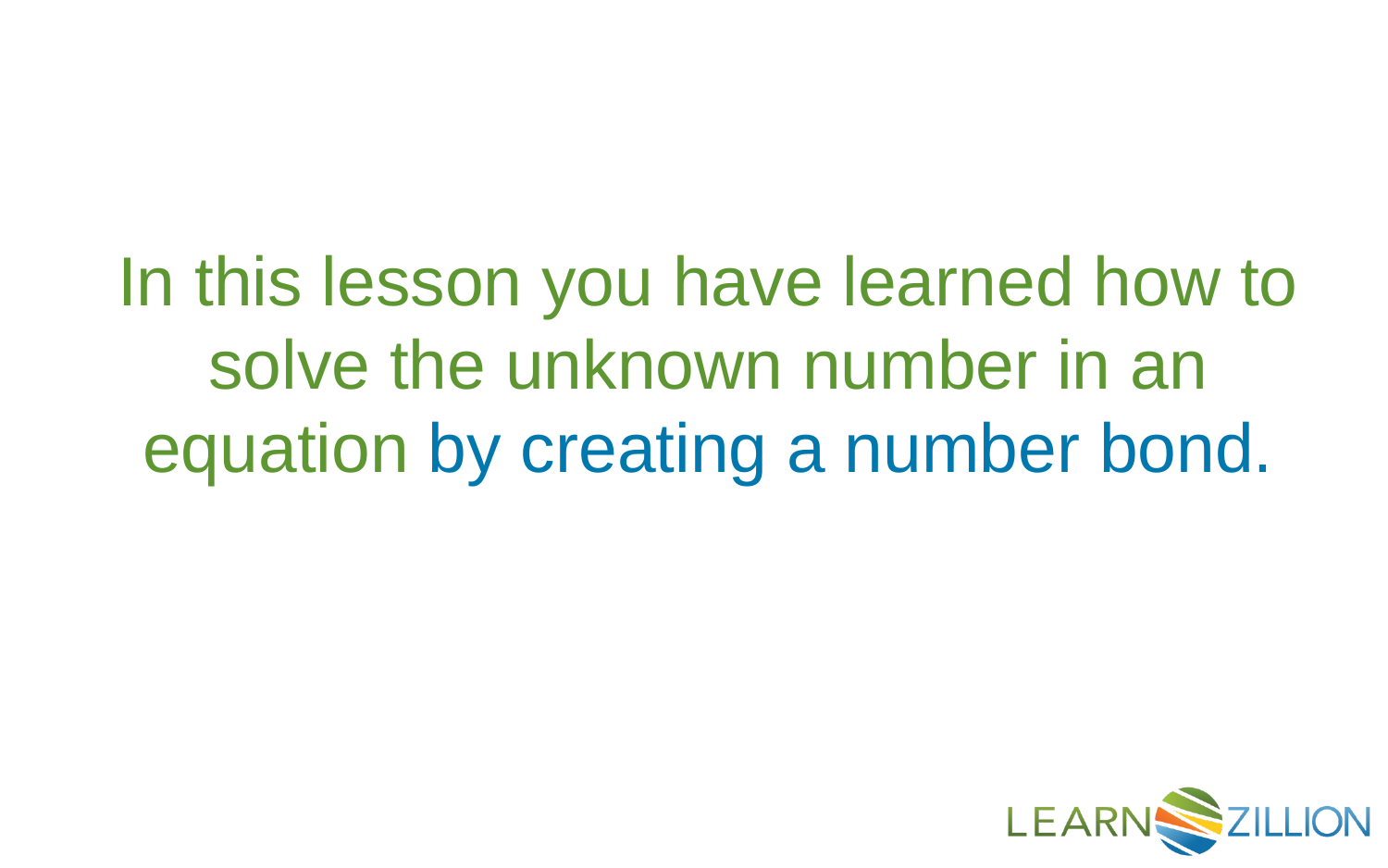

In this lesson you have learned how to solve the unknown number in an equation by creating a number bond.